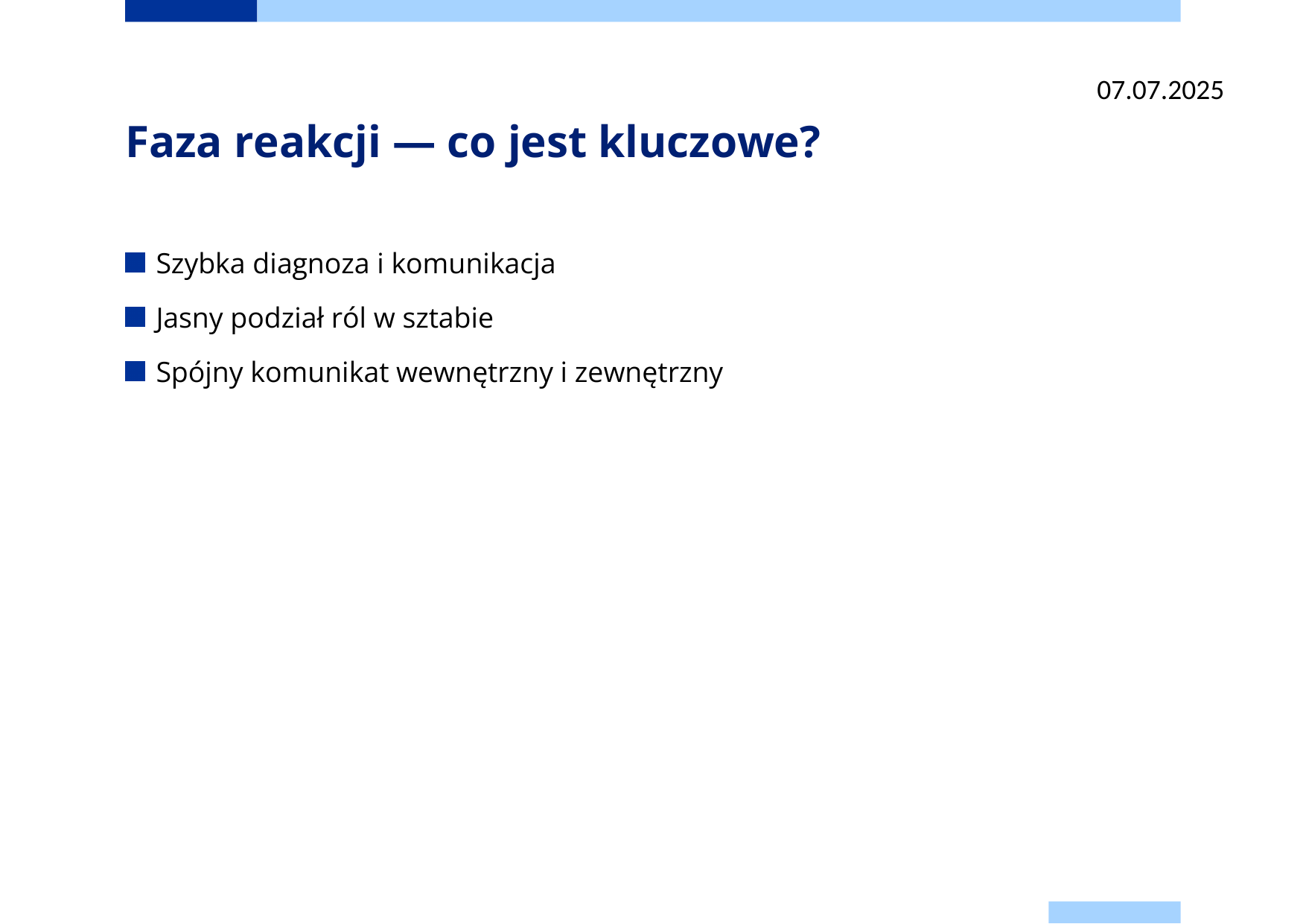

07.07.2025
# Faza reakcji — co jest kluczowe?
Szybka diagnoza i komunikacja
Jasny podział ról w sztabie
Spójny komunikat wewnętrzny i zewnętrzny